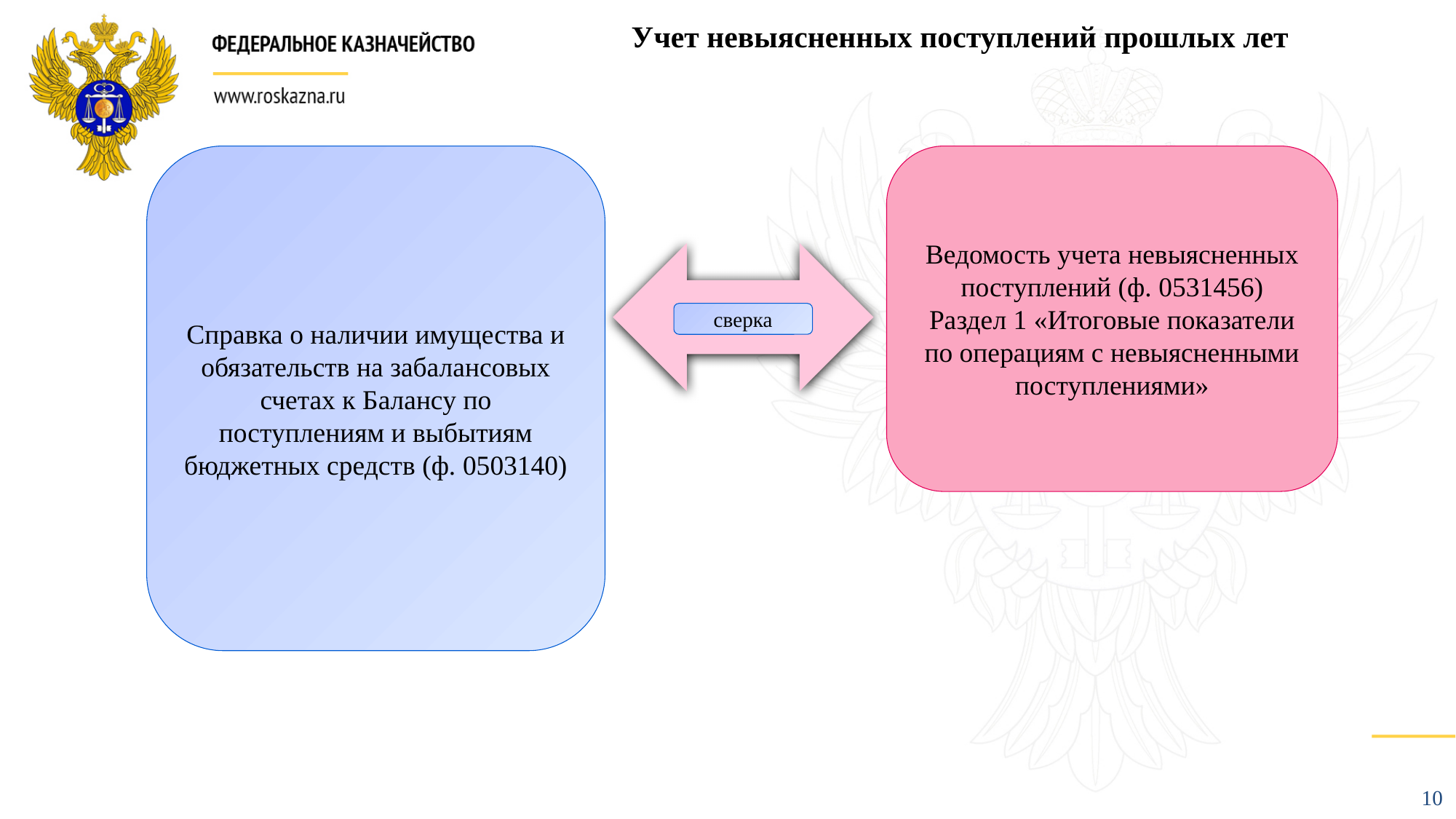

Учет невыясненных поступлений прошлых лет
Справка о наличии имущества и обязательств на забалансовых счетах к Балансу по поступлениям и выбытиям бюджетных средств (ф. 0503140)
Ведомость учета невыясненных поступлений (ф. 0531456)
Раздел 1 «Итоговые показатели по операциям с невыясненными поступлениями»

сверка
10